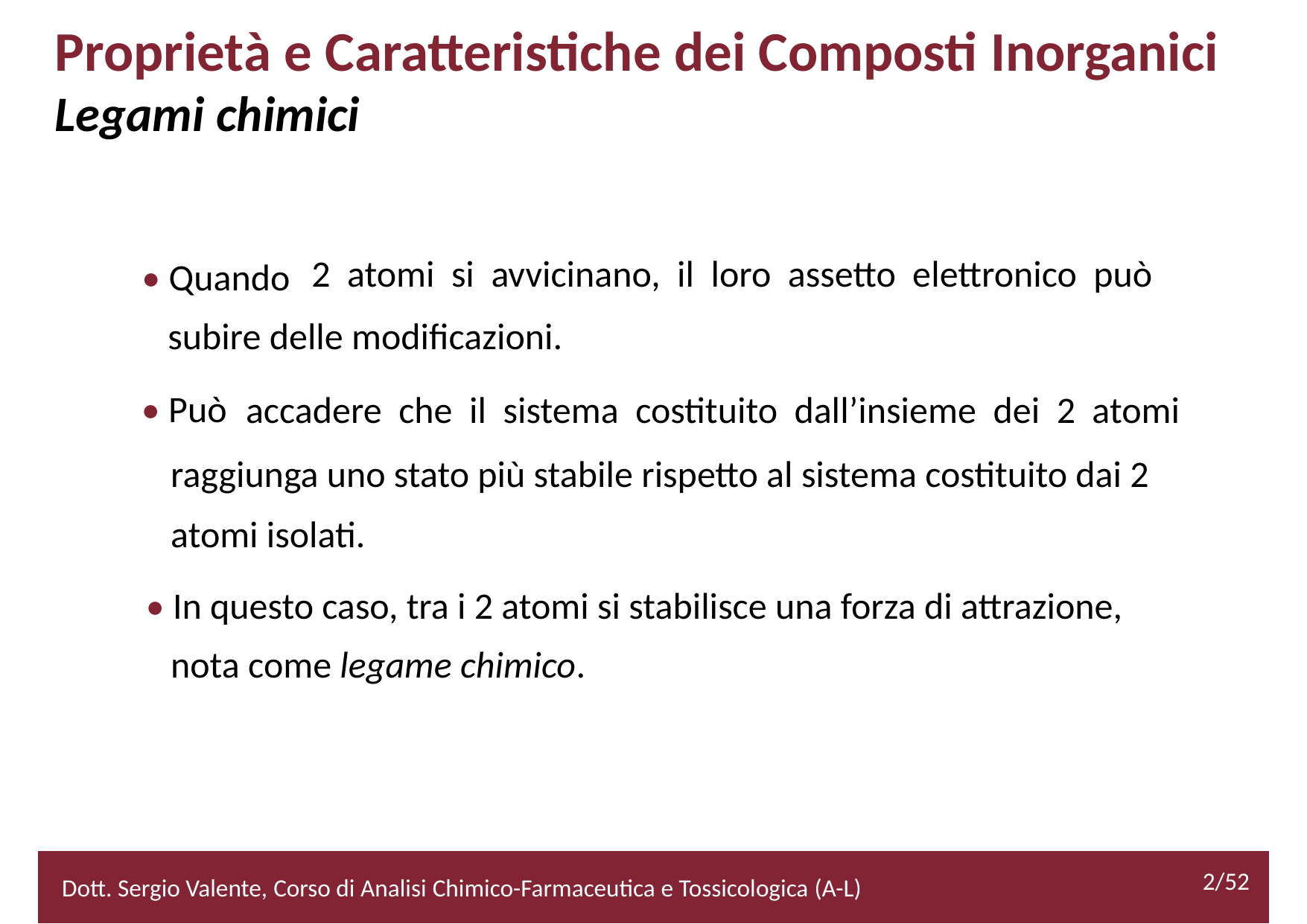

Proprietà e Caratteristiche dei Composti Inorganici
Legami chimici
• Quando
2  atomi  si  avvicinano,  il  loro  assetto  elettronico  può
subire delle modificazioni.
• Può
accadere  che  il  sistema  costituito  dall’insieme  dei  2  atomi
	raggiunga uno stato più stabile rispetto al sistema costituito dai 2

	atomi isolati.

• In questo caso, tra i 2 atomi si stabilisce una forza di attrazione,

	nota come legame chimico.

2/52
2/52
Dott. Sergio Valente, Corso di Analisi Chimico-Farmaceutica e Tossicologica (A-L)